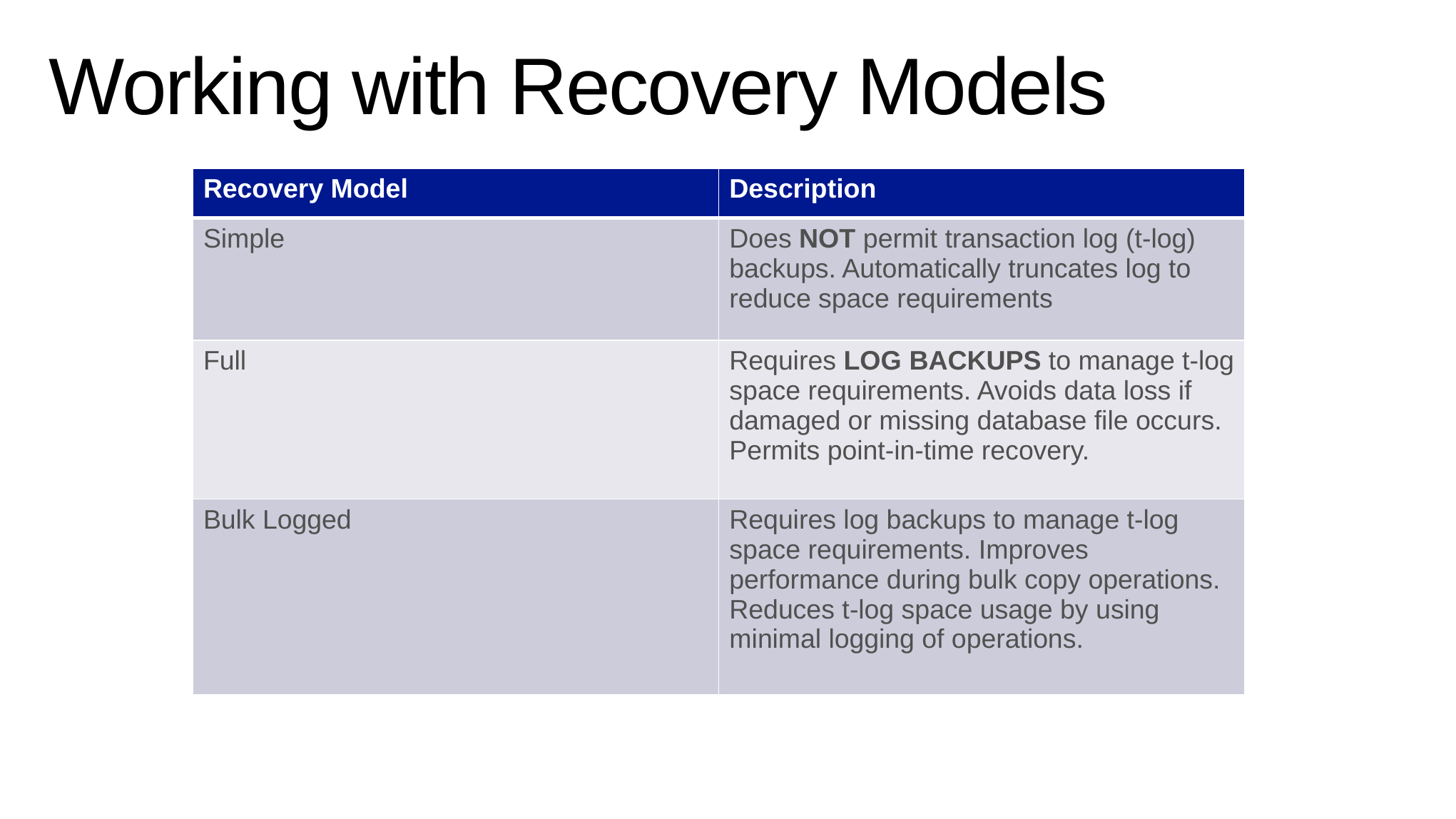

# Working with Recovery Models
| Recovery Model | Description |
| --- | --- |
| Simple | Does NOT permit transaction log (t-log) backups. Automatically truncates log to reduce space requirements |
| Full | Requires LOG BACKUPS to manage t-log space requirements. Avoids data loss if damaged or missing database file occurs. Permits point-in-time recovery. |
| Bulk Logged | Requires log backups to manage t-log space requirements. Improves performance during bulk copy operations. Reduces t-log space usage by using minimal logging of operations. |